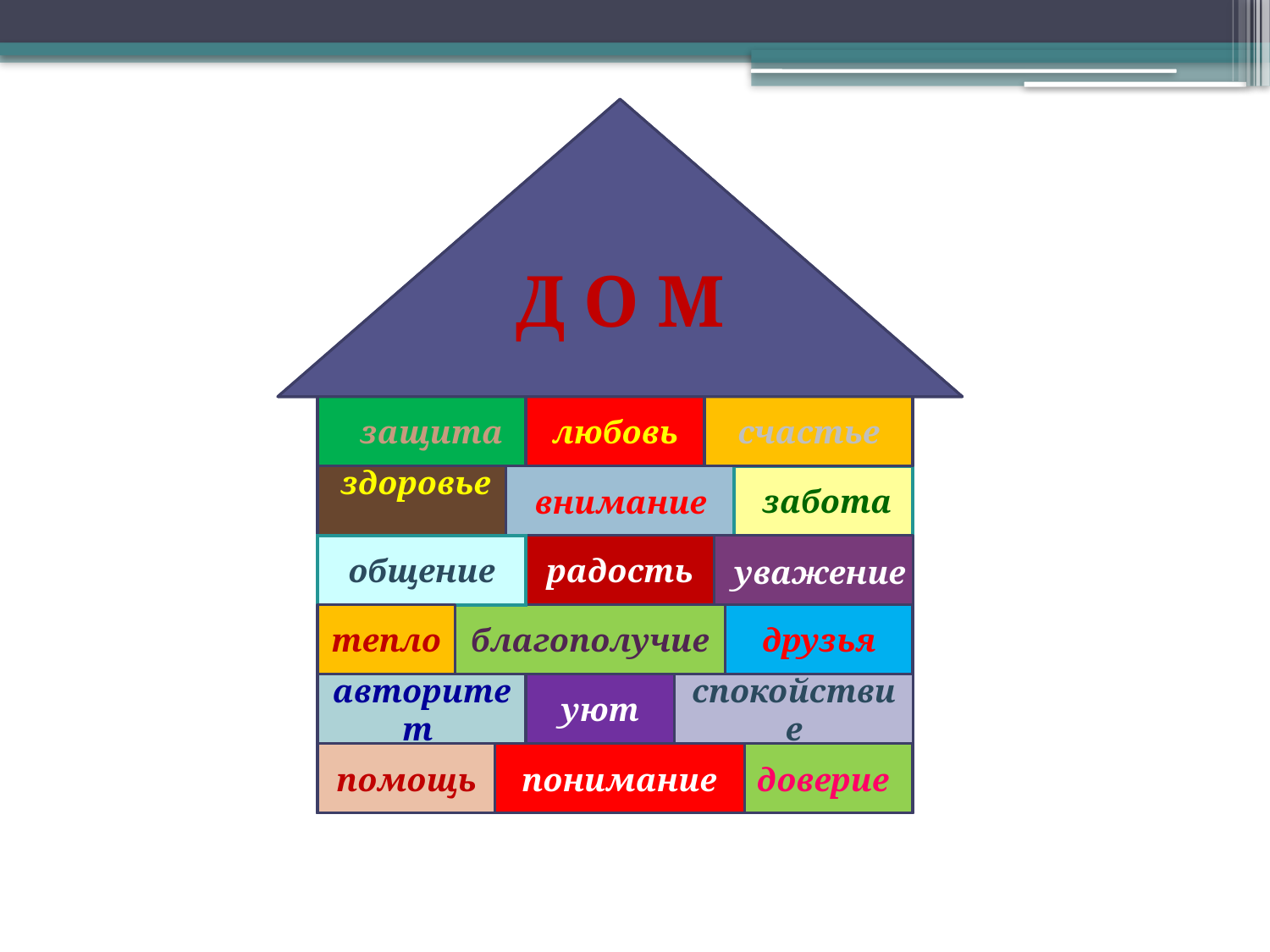

ДЕТИ
ОТЕЦ
МАТЬ

Д О М

защита

любовь

счастье

 здоровье

 забота

внимание

общение

радость

уважение

тепло

благополучие

друзья

авторитет

уют

спокойствие

помощь
 понимание
 доверие